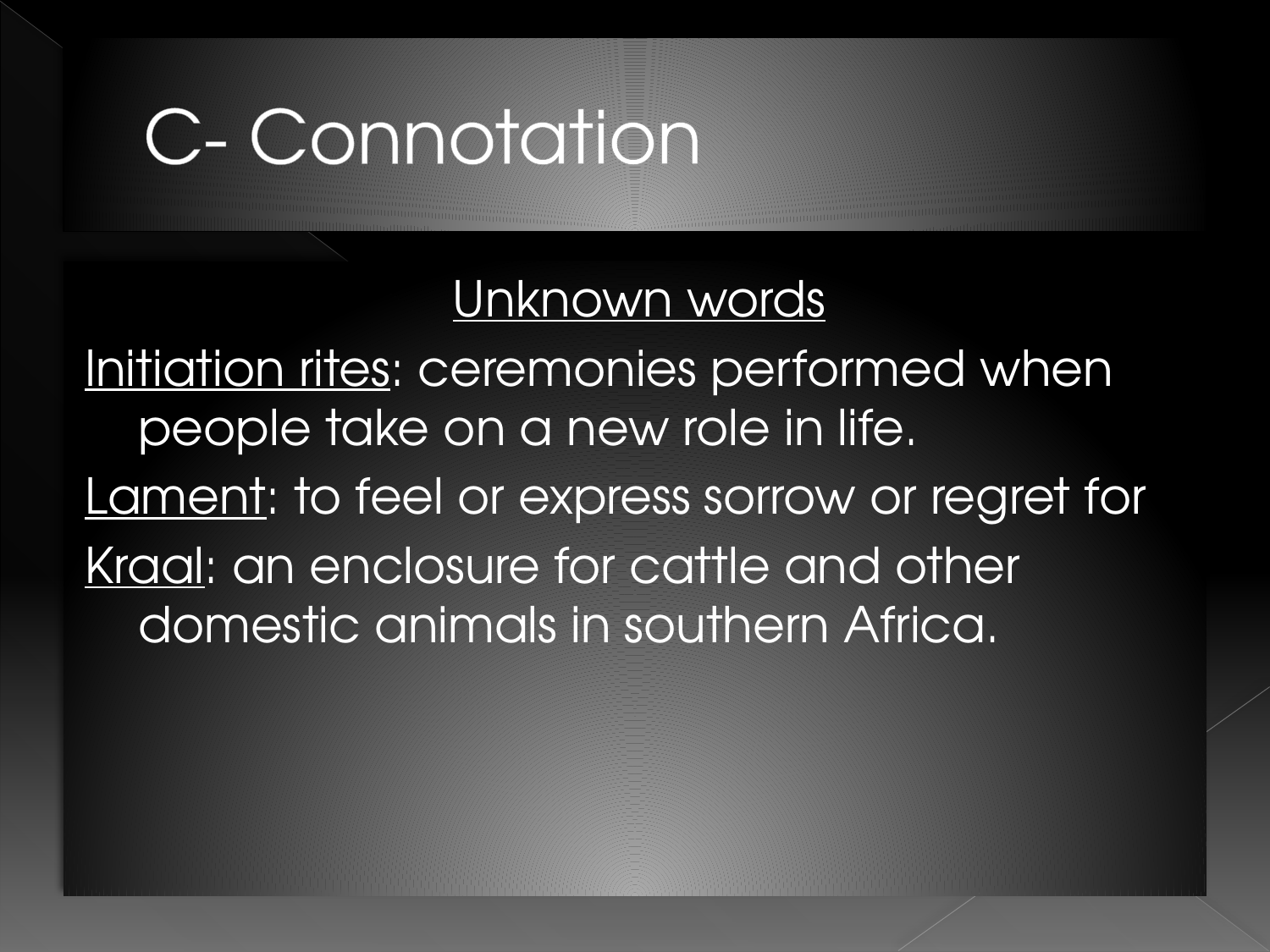

# C- Connotation
Unknown words
Initiation rites: ceremonies performed when people take on a new role in life.
Lament: to feel or express sorrow or regret for
Kraal: an enclosure for cattle and other domestic animals in southern Africa.